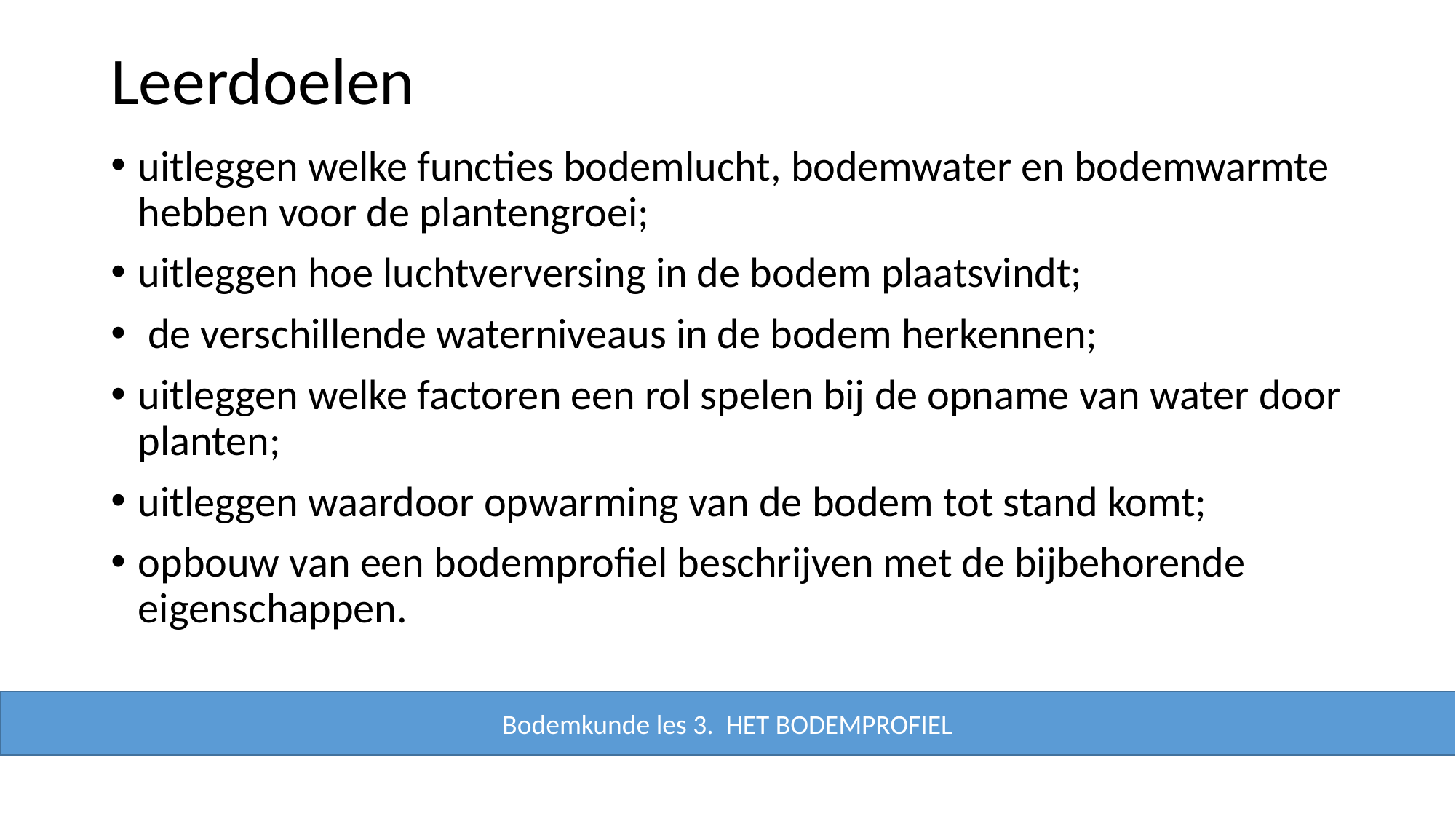

# Leerdoelen
uitleggen welke functies bodemlucht, bodemwater en bodemwarmte hebben voor de plantengroei;
uitleggen hoe luchtverversing in de bodem plaatsvindt;
 de verschillende waterniveaus in de bodem herkennen;
uitleggen welke factoren een rol spelen bij de opname van water door planten;
uitleggen waardoor opwarming van de bodem tot stand komt;
opbouw van een bodemproﬁel beschrijven met de bijbehorende eigenschappen.
Bodemkunde les 3.  HET BODEMPROFIEL